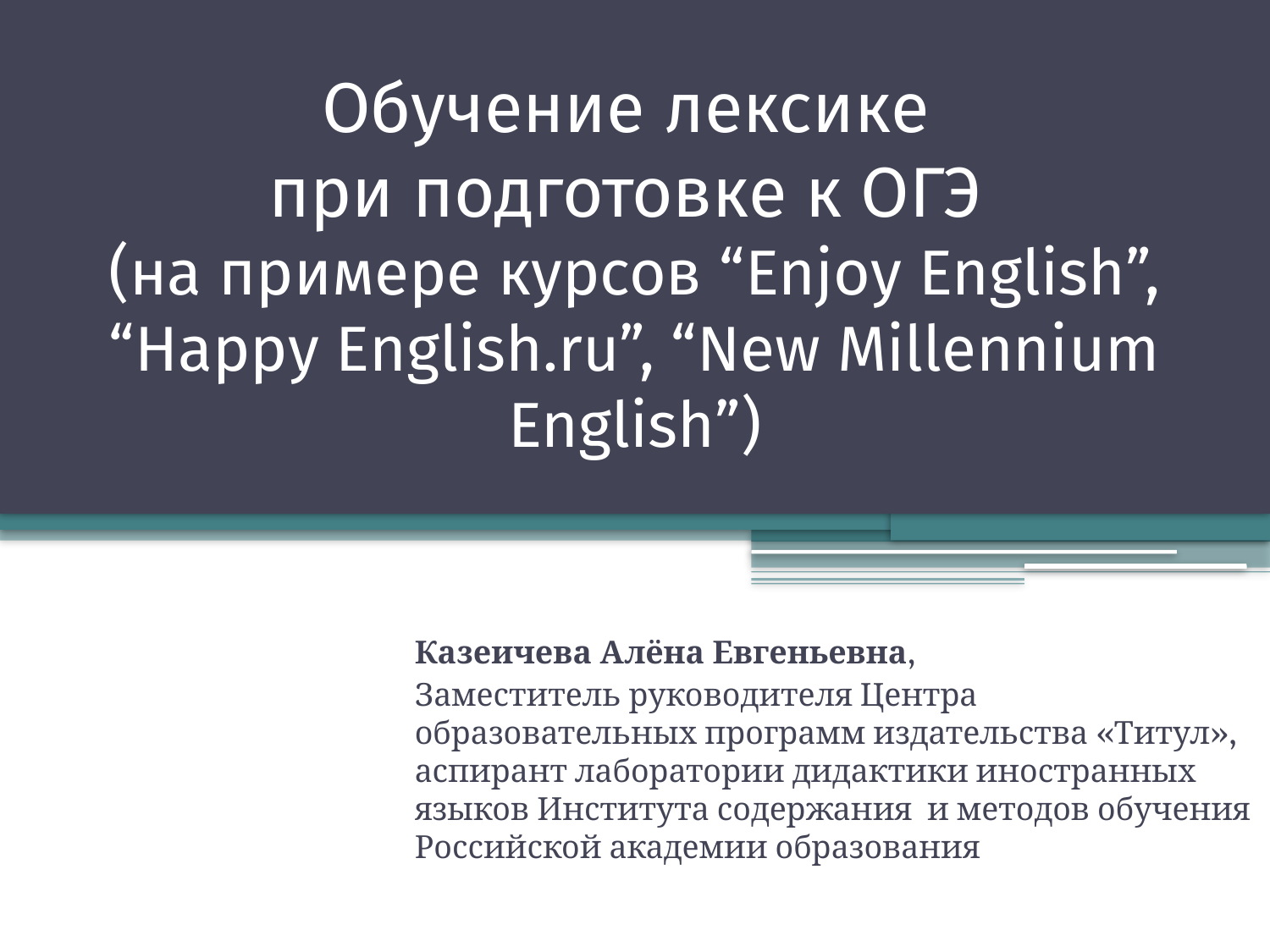

# Обучение лексике при подготовке к ОГЭ (на примере курсов “Enjoy English”, “Happy English.ru”, “New Millennium English”)
Казеичева Алёна Евгеньевна,
Заместитель руководителя Центра образовательных программ издательства «Титул», аспирант лаборатории дидактики иностранных языков Института содержания  и методов обучения Российской академии образования